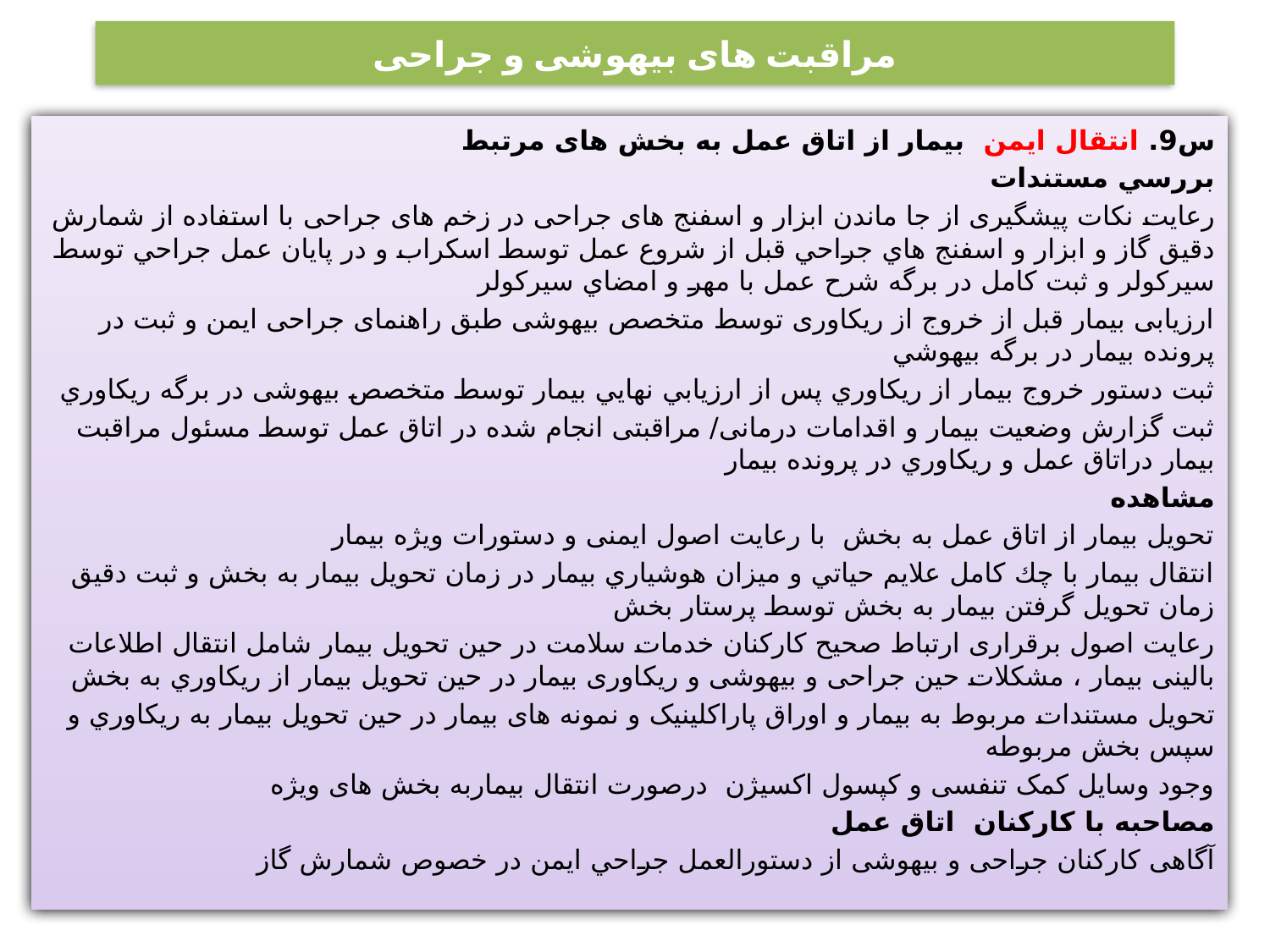

# مراقبت های بیهوشی و جراحی
س9. انتقال ایمن  بیمار از اتاق عمل به بخش های مرتبط
بررسي مستندات
رعایت نکات پیشگیری از جا ماندن ابزار و اسفنج های جراحی در زخم های جراحی با استفاده از شمارش دقيق گاز و ابزار و اسفنج هاي جراحي قبل از شروع عمل توسط اسكراب و در پايان عمل جراحي توسط سيركولر و ثبت كامل در برگه شرح عمل با مهر و امضاي سيركولر
ارزیابی بیمار قبل از خروج از ریکاوری توسط متخصص بیهوشی طبق راهنمای جراحی ایمن و ثبت در پرونده بيمار در برگه بيهوشي
ثبت دستور خروج بیمار از ريكاوري پس از ارزيابي نهايي بيمار توسط متخصص بیهوشی در برگه ريكاوري
ثبت گزارش وضعیت بیمار و اقدامات درمانی/ مراقبتی انجام شده در اتاق عمل توسط مسئول مراقبت بیمار دراتاق عمل و ريكاوري در پرونده بيمار
مشاهده
تحویل بیمار از اتاق عمل به بخش  با رعایت اصول ایمنی و دستورات ویژه بیمار
انتقال بيمار با چك كامل علايم حياتي و ميزان هوشياري بيمار در زمان تحويل بيمار به بخش و ثبت دقيق زمان تحويل گرفتن بيمار به بخش توسط پرستار بخش
رعايت اصول برقراری ارتباط صحیح کارکنان خدمات سلامت در حین تحویل بیمار شامل انتقال اطلاعات بالینی بیمار ، مشکلات حین جراحی و بیهوشی و ریکاوری بیمار در حين تحويل بيمار از ريكاوري به بخش
تحويل مستندات مربوط به بیمار و اوراق پاراکلینیک و نمونه های بیمار در حین تحویل بیمار به ريكاوري و سپس بخش مربوطه
وجود وسایل کمک تنفسی و کپسول اکسیژن  درصورت انتقال بیماربه بخش های ویژه
مصاحبه با كاركنان  اتاق عمل
آگاهی کارکنان جراحی و بیهوشی از دستورالعمل جراحي ايمن در خصوص شمارش گاز